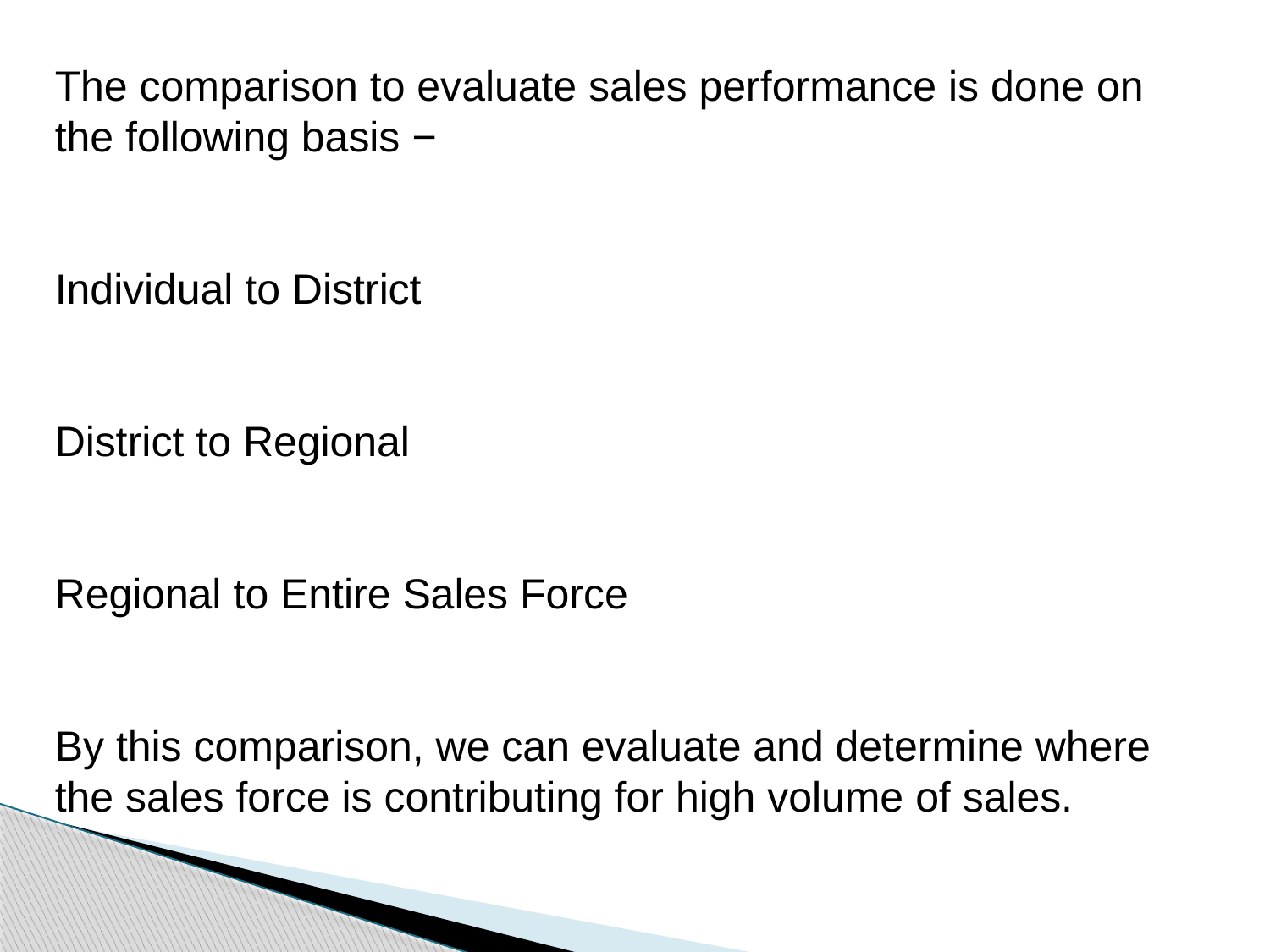

The comparison to evaluate sales performance is done on the following basis −

Individual to District

District to Regional

Regional to Entire Sales Force

By this comparison, we can evaluate and determine where the sales force is contributing for high volume of sales.